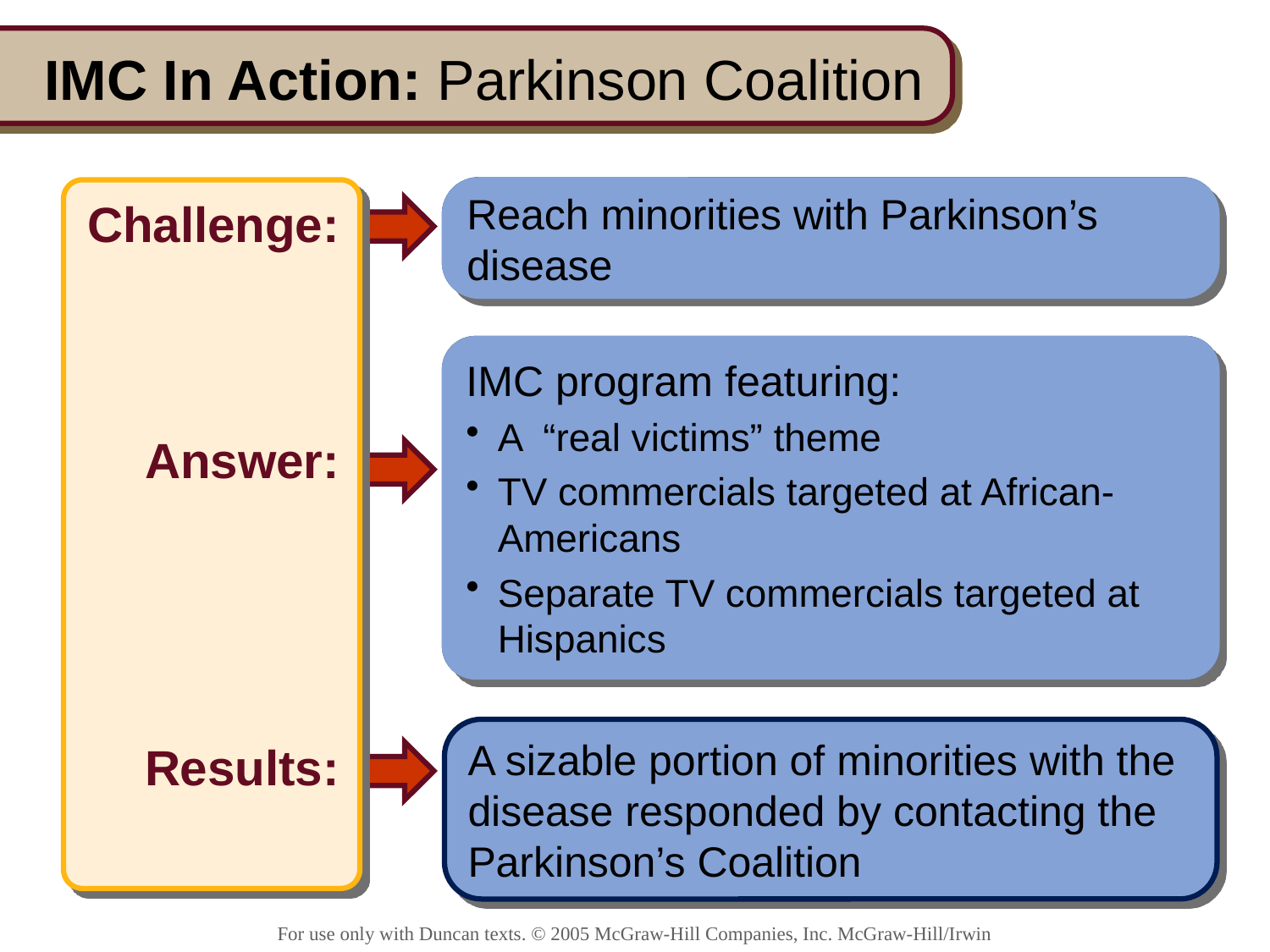

# IMC In Action: Parkinson Coalition

Challenge:
Answer:
Results:
Reach minorities with Parkinson’s disease

Reach minorities with Parkinson’s disease
IMC program featuring:
A  “real victims” theme
TV commercials targeted at African-Americans
Separate TV commercials targeted at Hispanics

IMC program featuring:
A  “real victims” theme
TV commercials targeted at African-Americans
Separate TV commercials targeted at Hispanics
A sizable portion of minorities with the disease responded by contacting the Parkinson’s Coalition